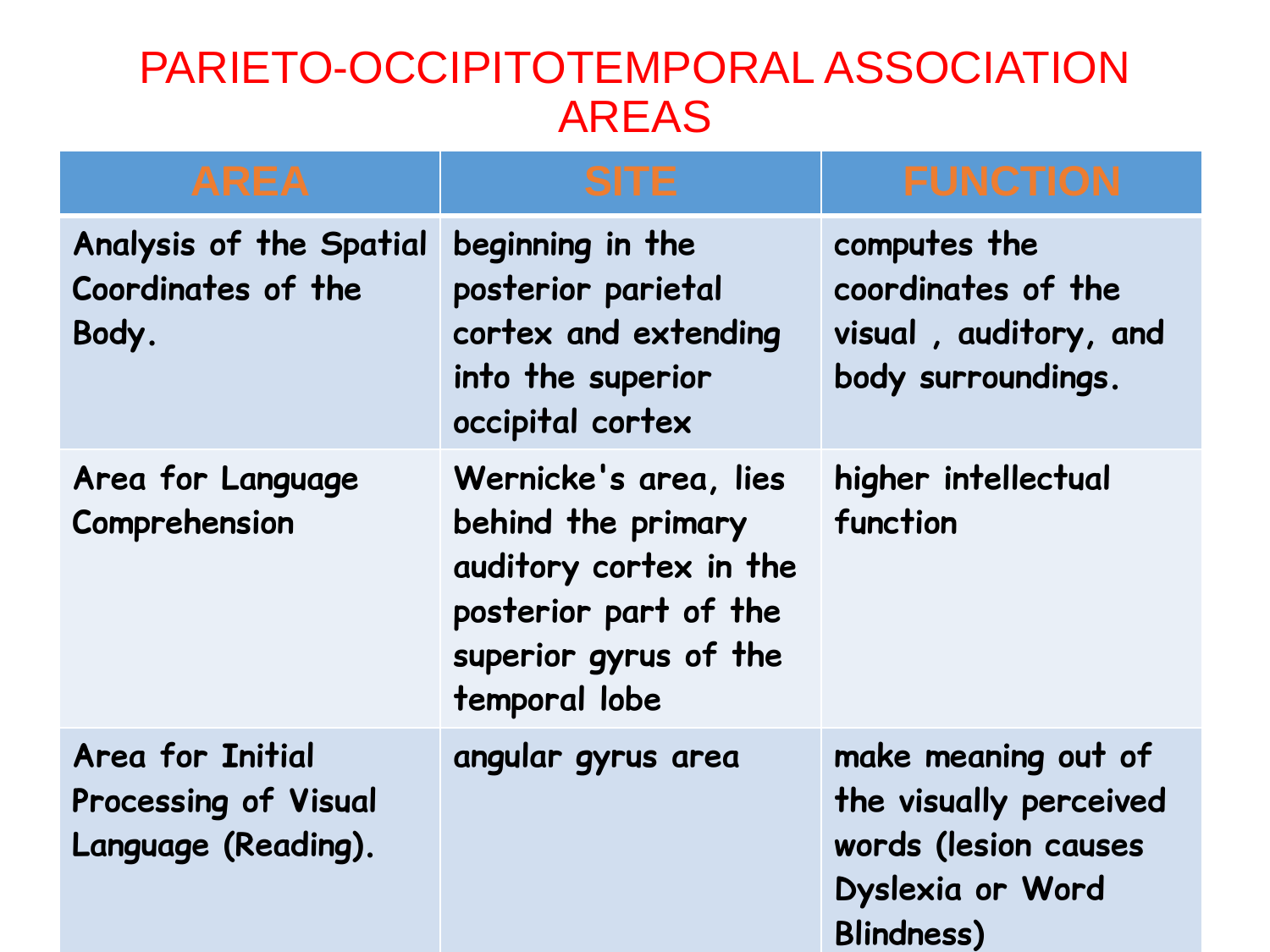

# PARIETO-OCCIPITOTEMPORAL ASSOCIATION AREAS
| AREA | SITE | FUNCTION |
| --- | --- | --- |
| Analysis of the Spatial Coordinates of the Body. | beginning in the posterior parietal cortex and extending into the superior occipital cortex | computes the coordinates of the visual , auditory, and body surroundings. |
| Area for Language Comprehension | Wernicke's area, lies behind the primary auditory cortex in the posterior part of the superior gyrus of the temporal lobe | higher intellectual function |
| Area for Initial Processing of Visual Language (Reading). | angular gyrus area | make meaning out of the visually perceived words (lesion causes Dyslexia or Word Blindness) |
| Area for Naming Objects. | Lateral portion of anterior occipital lobe & posterior temporal lobe | naming objects. |